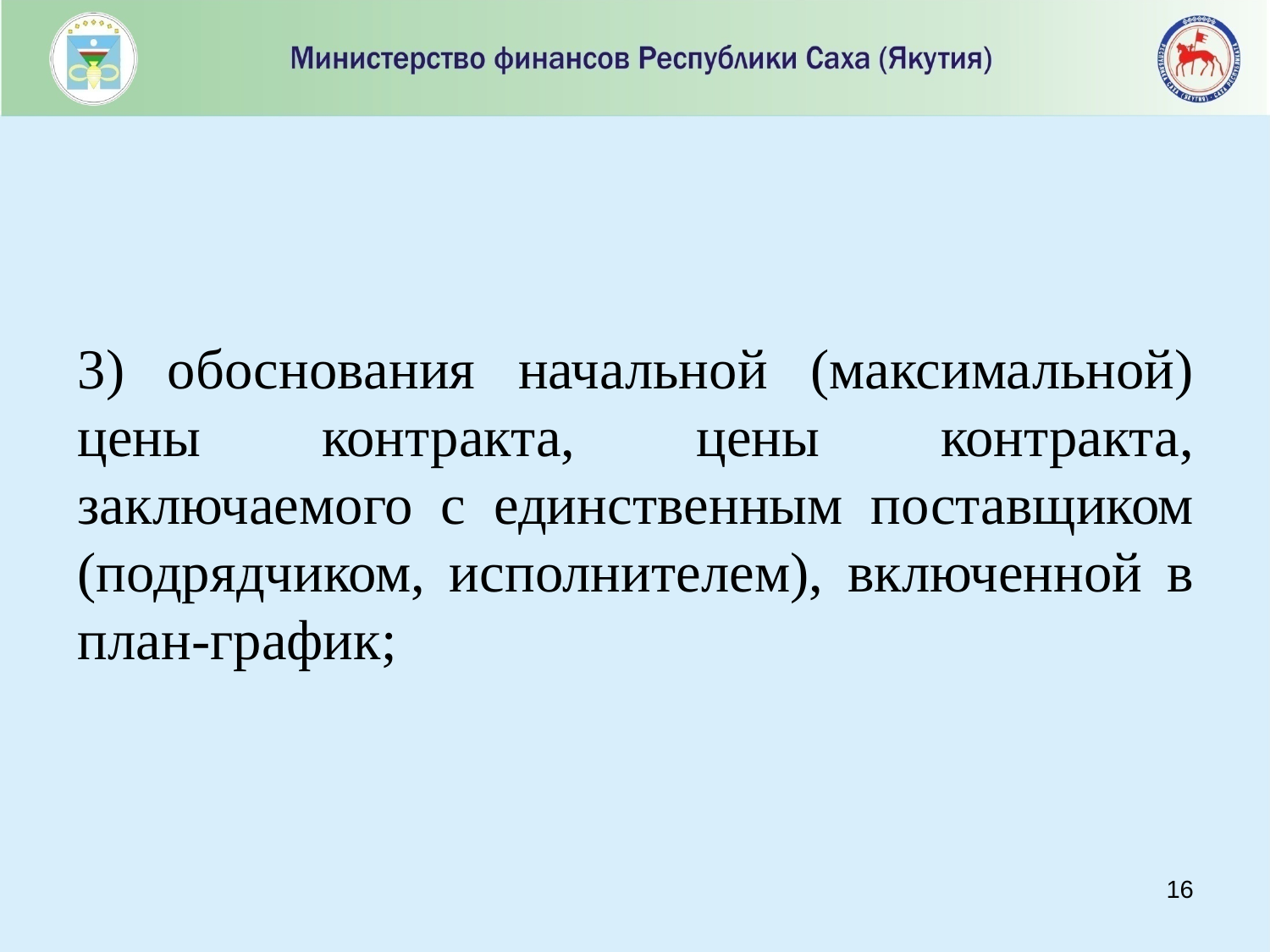

#
3) обоснования начальной (максимальной) цены контракта, цены контракта, заключаемого с единственным поставщиком (подрядчиком, исполнителем), включенной в план-график;

16